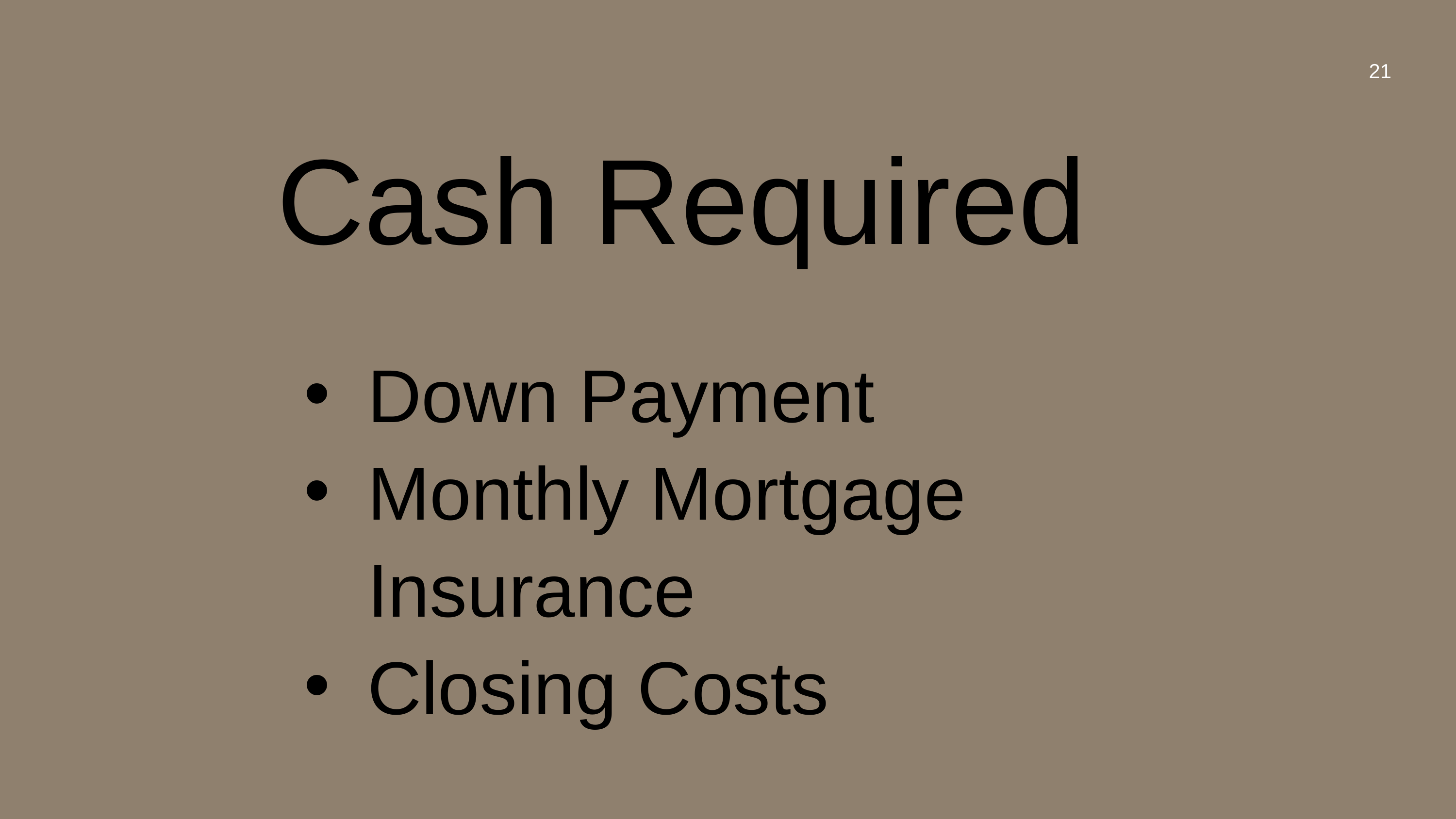

21
Cash Required
Down Payment
Monthly Mortgage Insurance
Closing Costs